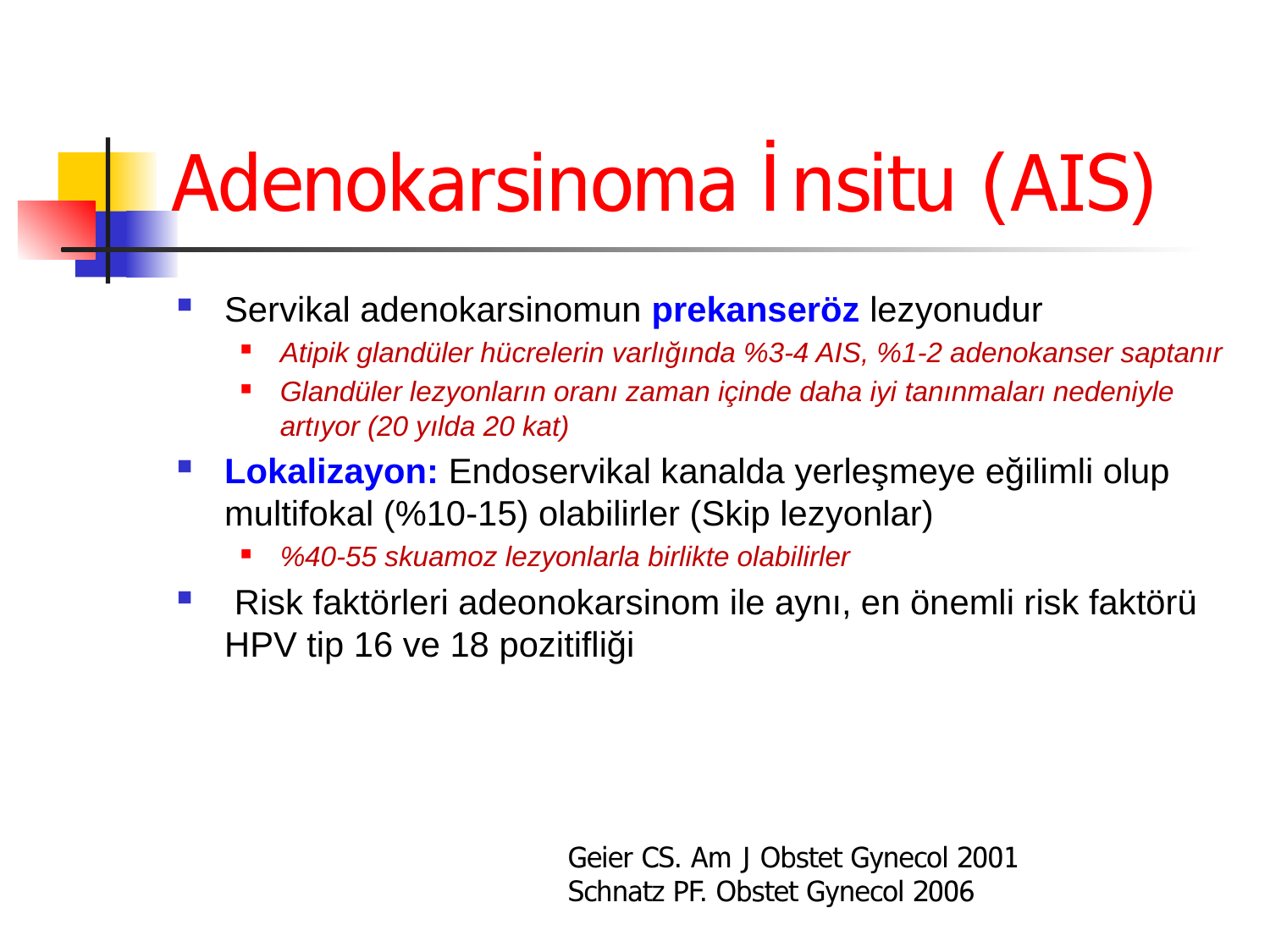

# Adenokarsinoma İnsitu (AIS)
Servikal adenokarsinomun prekanseröz lezyonudur
Atipik glandüler hücrelerin varlığında %3-4 AIS, %1-2 adenokanser saptanır
Glandüler lezyonların oranı zaman içinde daha iyi tanınmaları nedeniyle artıyor (20 yılda 20 kat)
Lokalizayon: Endoservikal kanalda yerleşmeye eğilimli olup multifokal (%10-15) olabilirler (Skip lezyonlar)
%40-55 skuamoz lezyonlarla birlikte olabilirler
 Risk faktörleri adeonokarsinom ile aynı, en önemli risk faktörü HPV tip 16 ve 18 pozitifliği

Geier CS. Am J Obstet Gynecol 2001
Schnatz PF. Obstet Gynecol 2006